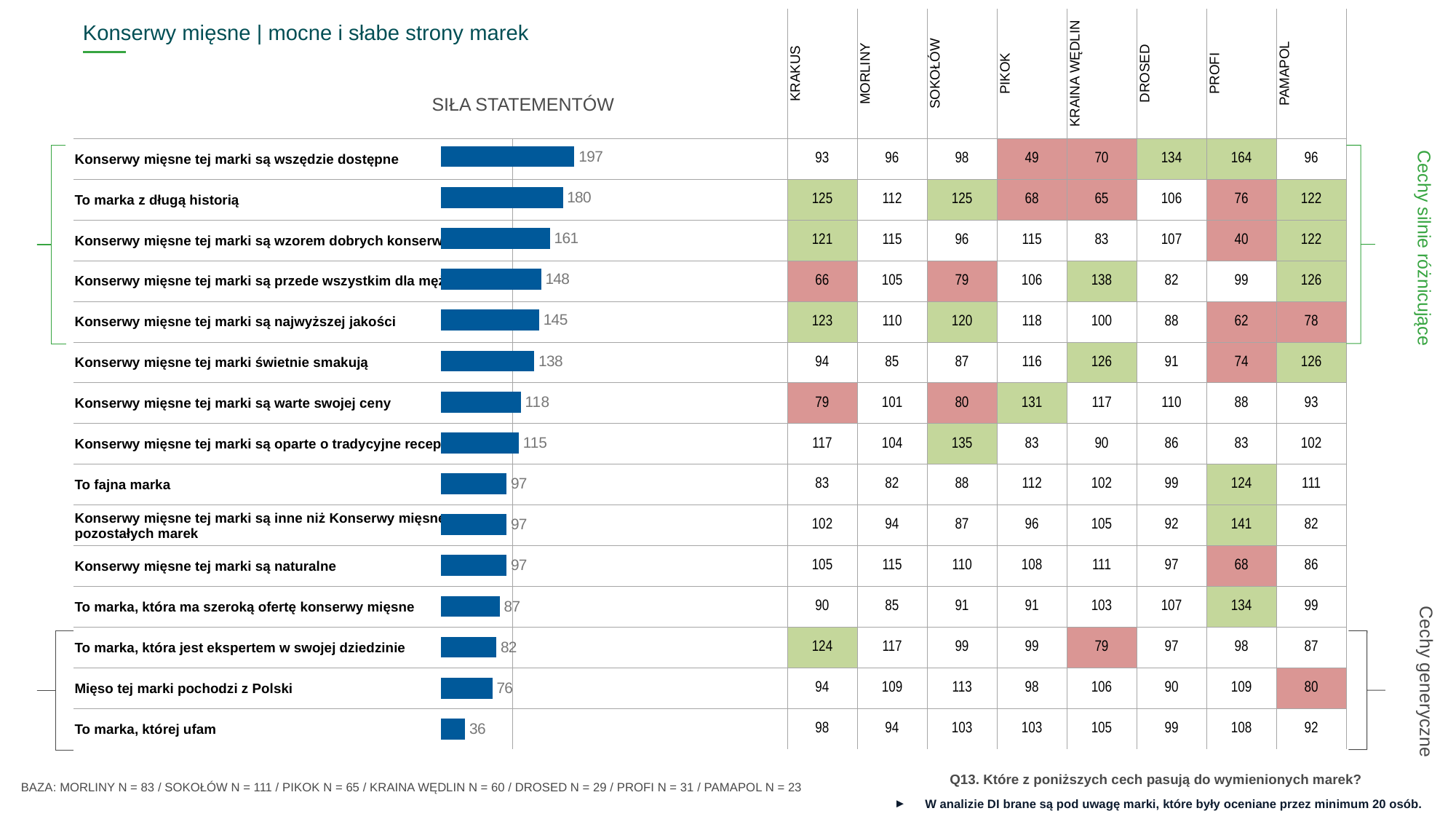

| ^TABDI^ | x | KRAKUS | MORLINY | SOKOŁÓW | PIKOK | KRAINA WĘDLIN | DROSED | PROFI | PAMAPOL |
| --- | --- | --- | --- | --- | --- | --- | --- | --- | --- |
| Konserwy mięsne tej marki są wszędzie dostępne |  | 93 | 96 | 98 | 49 | 70 | 134 | 164 | 96 |
| To marka z długą historią |  | 125 | 112 | 125 | 68 | 65 | 106 | 76 | 122 |
| Konserwy mięsne tej marki są wzorem dobrych konserwy mięsne |  | 121 | 115 | 96 | 115 | 83 | 107 | 40 | 122 |
| Konserwy mięsne tej marki są przede wszystkim dla mężczyzn |  | 66 | 105 | 79 | 106 | 138 | 82 | 99 | 126 |
| Konserwy mięsne tej marki są najwyższej jakości |  | 123 | 110 | 120 | 118 | 100 | 88 | 62 | 78 |
| Konserwy mięsne tej marki świetnie smakują |  | 94 | 85 | 87 | 116 | 126 | 91 | 74 | 126 |
| Konserwy mięsne tej marki są warte swojej ceny |  | 79 | 101 | 80 | 131 | 117 | 110 | 88 | 93 |
| Konserwy mięsne tej marki są oparte o tradycyjne receptury |  | 117 | 104 | 135 | 83 | 90 | 86 | 83 | 102 |
| To fajna marka |  | 83 | 82 | 88 | 112 | 102 | 99 | 124 | 111 |
| Konserwy mięsne tej marki są inne niż Konserwy mięsne pozostałych marek |  | 102 | 94 | 87 | 96 | 105 | 92 | 141 | 82 |
| Konserwy mięsne tej marki są naturalne |  | 105 | 115 | 110 | 108 | 111 | 97 | 68 | 86 |
| To marka, która ma szeroką ofertę konserwy mięsne |  | 90 | 85 | 91 | 91 | 103 | 107 | 134 | 99 |
| To marka, która jest ekspertem w swojej dziedzinie |  | 124 | 117 | 99 | 99 | 79 | 97 | 98 | 87 |
| Mięso tej marki pochodzi z Polski |  | 94 | 109 | 113 | 98 | 106 | 90 | 109 | 80 |
| To marka, której ufam |  | 98 | 94 | 103 | 103 | 105 | 99 | 108 | 92 |

Konserwy mięsne | mocne i słabe strony marek
SIŁA STATEMENTÓW

### Chart

| Category | Seria 1 |
|---|---|
|  | 197.0 |
|  | 180.0 |
|  | 161.0 |
|  | 148.0 |
|  | 145.0 |
|  | 138.0 |
|  | 118.0 |
|  | 115.0 |
|  | 97.0 |
|  | 97.0 |
|  | 97.0 |
|  | 87.0 |
|  | 82.0 |
|  | 76.0 |
|  | 36.0 |

Cechy silnie różnicujące

Cechy generyczne
Q13. Które z poniższych cech pasują do wymienionych marek?

BAZA: MORLINY N = 83 / SOKOŁÓW N = 111 / PIKOK N = 65 / KRAINA WĘDLIN N = 60 / DROSED N = 29 / PROFI N = 31 / PAMAPOL N = 23
W analizie DI brane są pod uwagę marki, które były oceniane przez minimum 20 osób.